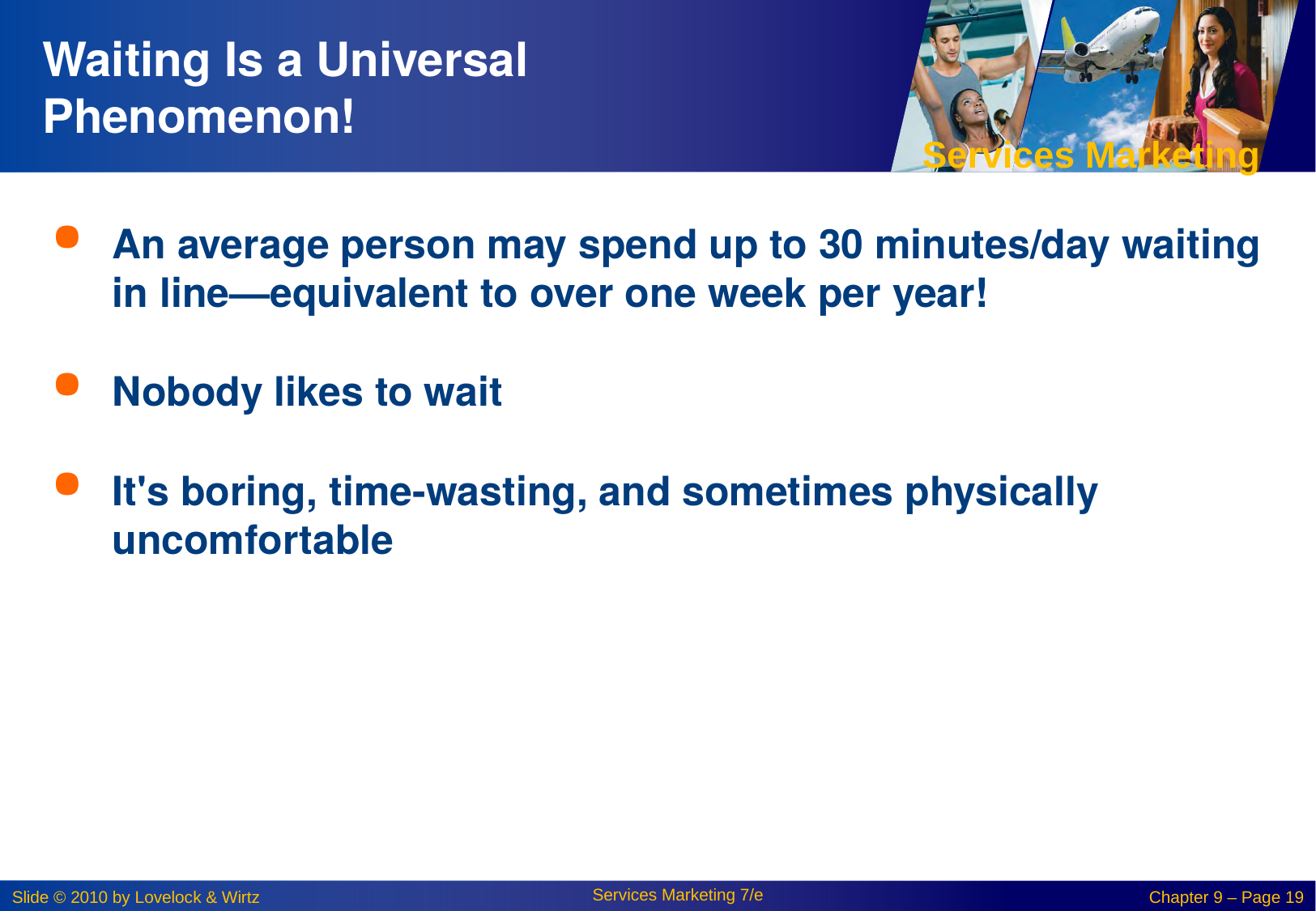

# Waiting Is a Universal Phenomenon!
An average person may spend up to 30 minutes/day waiting in line—equivalent to over one week per year!
Nobody likes to wait
It's boring, time-wasting, and sometimes physically uncomfortable